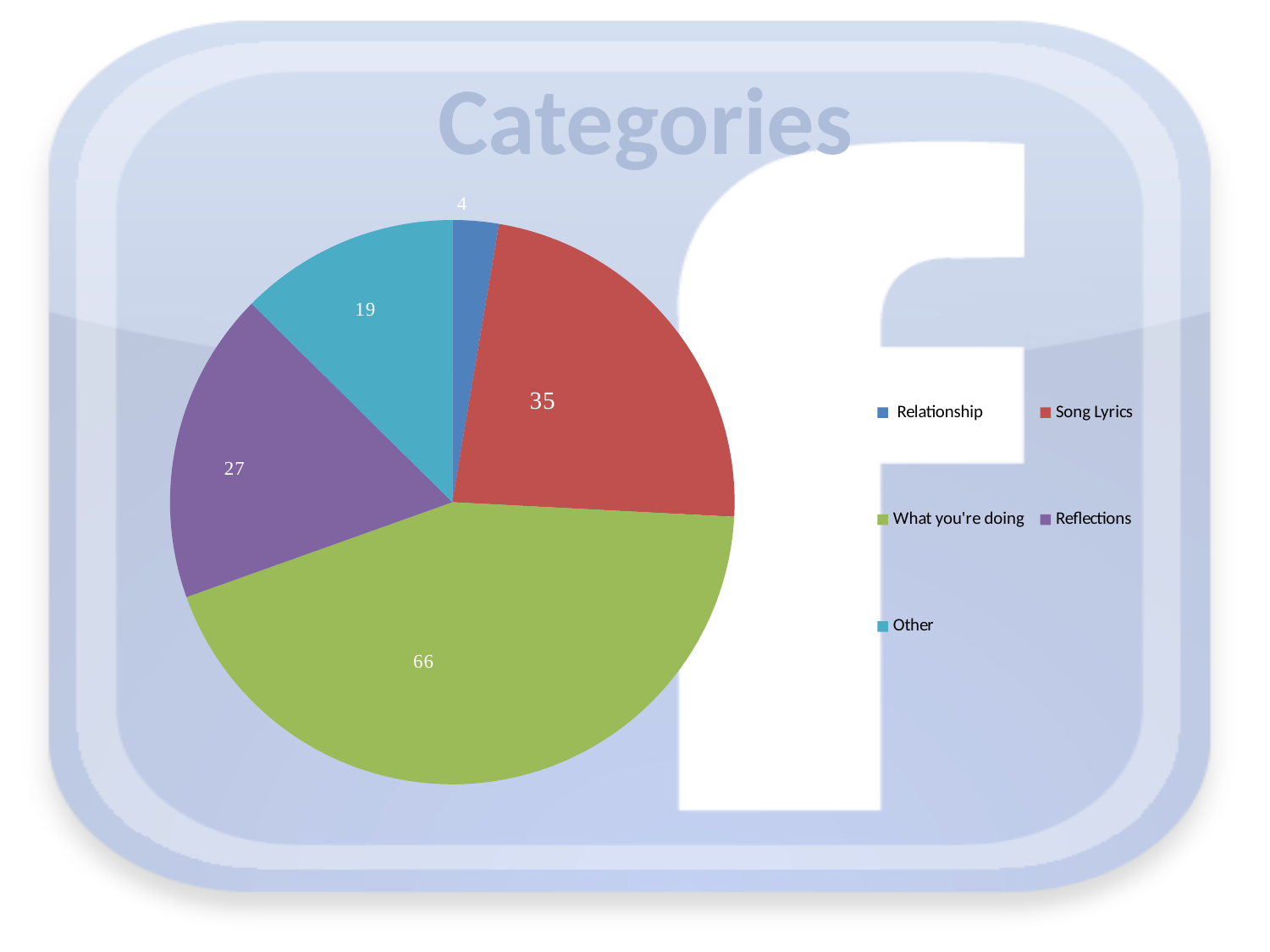

Categories

### Chart

| Category |  |
|---|---|
|  Relationship | 4.0 |
| Song Lyrics | 35.0 |
| What you're doing | 66.0 |
| Reflections | 27.0 |
| Other  | 19.0 |